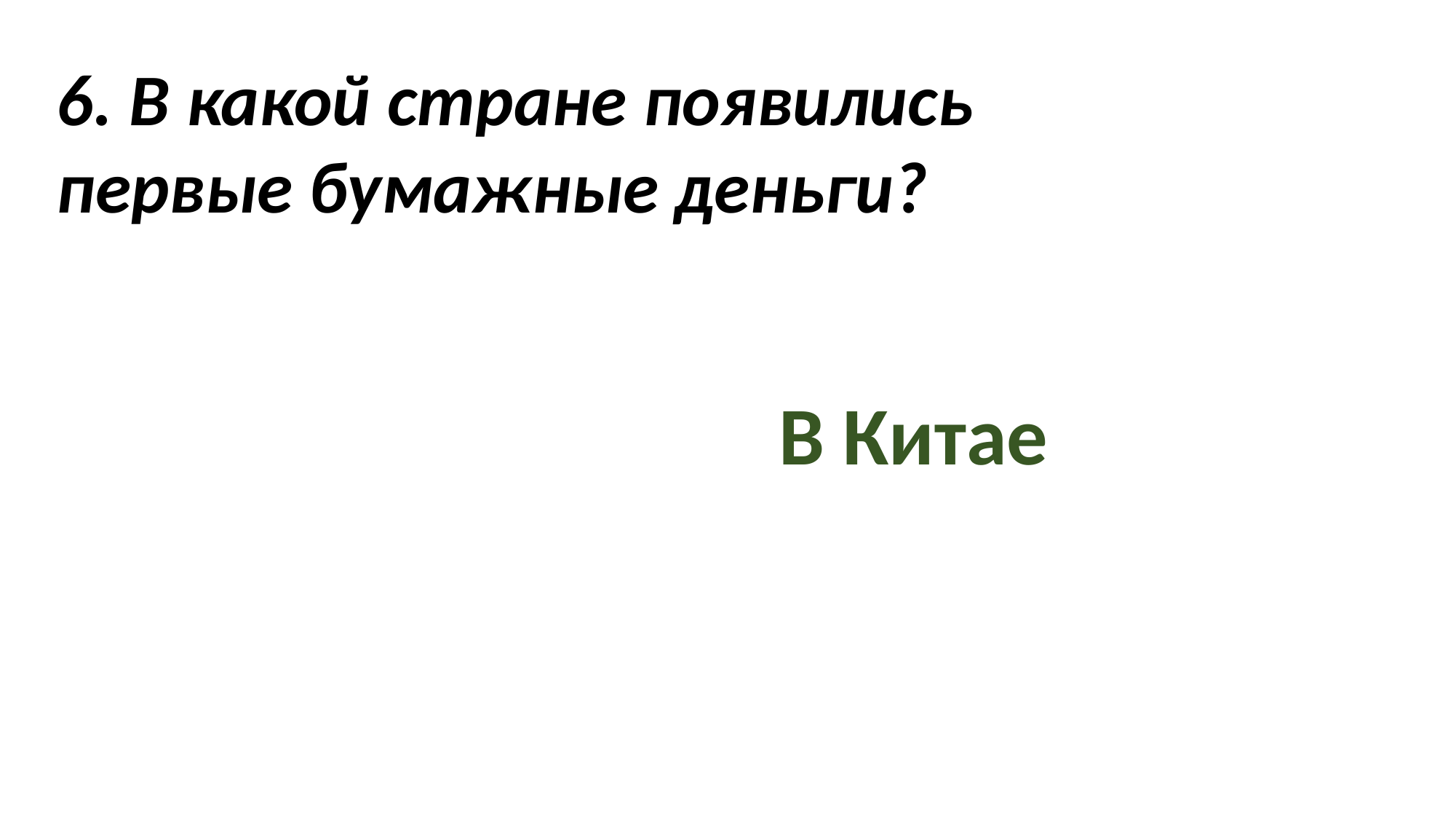

6. В какой стране появились первые бумажные деньги?
В Китае